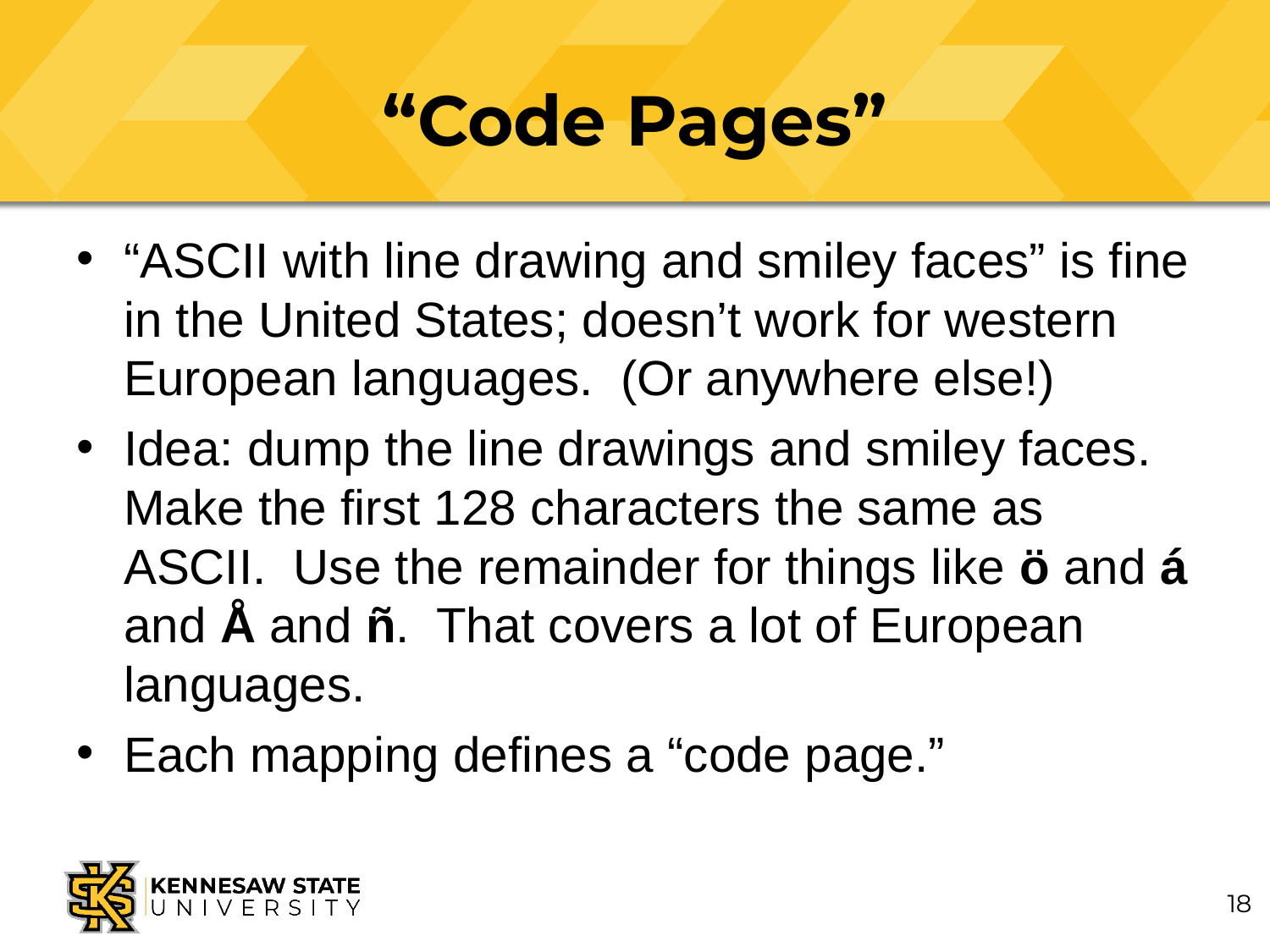

# “Code Pages”
“ASCII with line drawing and smiley faces” is fine in the United States; doesn’t work for western European languages.  (Or anywhere else!)
Idea: dump the line drawings and smiley faces.  Make the first 128 characters the same as ASCII.  Use the remainder for things like ö and á and Å and ñ.  That covers a lot of European languages.
Each mapping defines a “code page.”
18